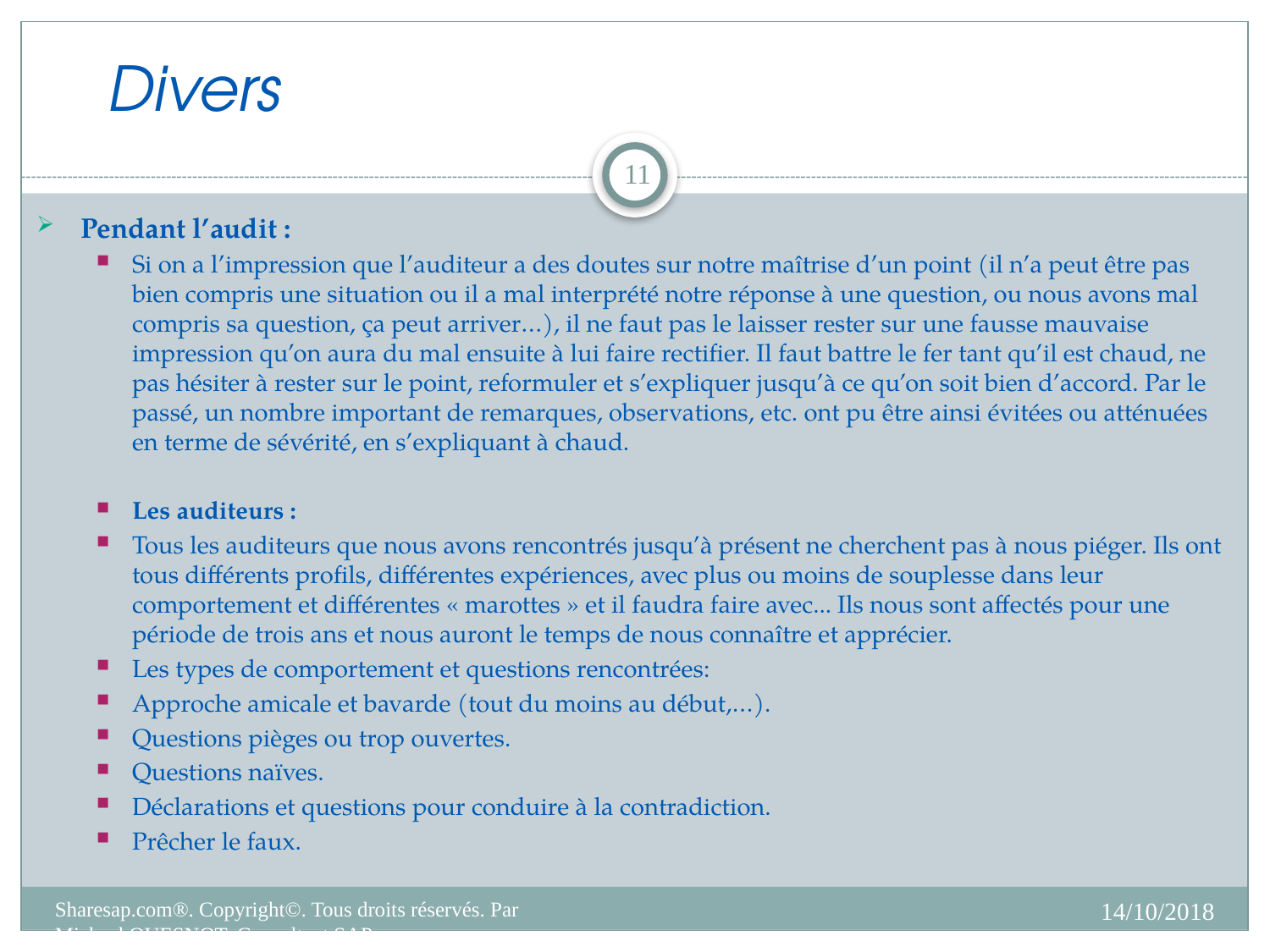

Divers
11
Pendant l’audit :
Si on a l’impression que l’auditeur a des doutes sur notre maîtrise d’un point (il n’a peut être pas bien compris une situation ou il a mal interprété notre réponse à une question, ou nous avons mal compris sa question, ça peut arriver…), il ne faut pas le laisser rester sur une fausse mauvaise impression qu’on aura du mal ensuite à lui faire rectifier. Il faut battre le fer tant qu’il est chaud, ne pas hésiter à rester sur le point, reformuler et s’expliquer jusqu’à ce qu’on soit bien d’accord. Par le passé, un nombre important de remarques, observations, etc. ont pu être ainsi évitées ou atténuées en terme de sévérité, en s’expliquant à chaud.

Les auditeurs :
Tous les auditeurs que nous avons rencontrés jusqu’à présent ne cherchent pas à nous piéger. Ils ont tous différents profils, différentes expériences, avec plus ou moins de souplesse dans leur comportement et différentes « marottes » et il faudra faire avec... Ils nous sont affectés pour une période de trois ans et nous auront le temps de nous connaître et apprécier.
Les types de comportement et questions rencontrées:
Approche amicale et bavarde (tout du moins au début,…).
Questions pièges ou trop ouvertes.
Questions naïves.
Déclarations et questions pour conduire à la contradiction.
Prêcher le faux.

14/10/2018
Sharesap.com®. Copyright©. Tous droits réservés. Par Mickael QUESNOT, Consultant SAP